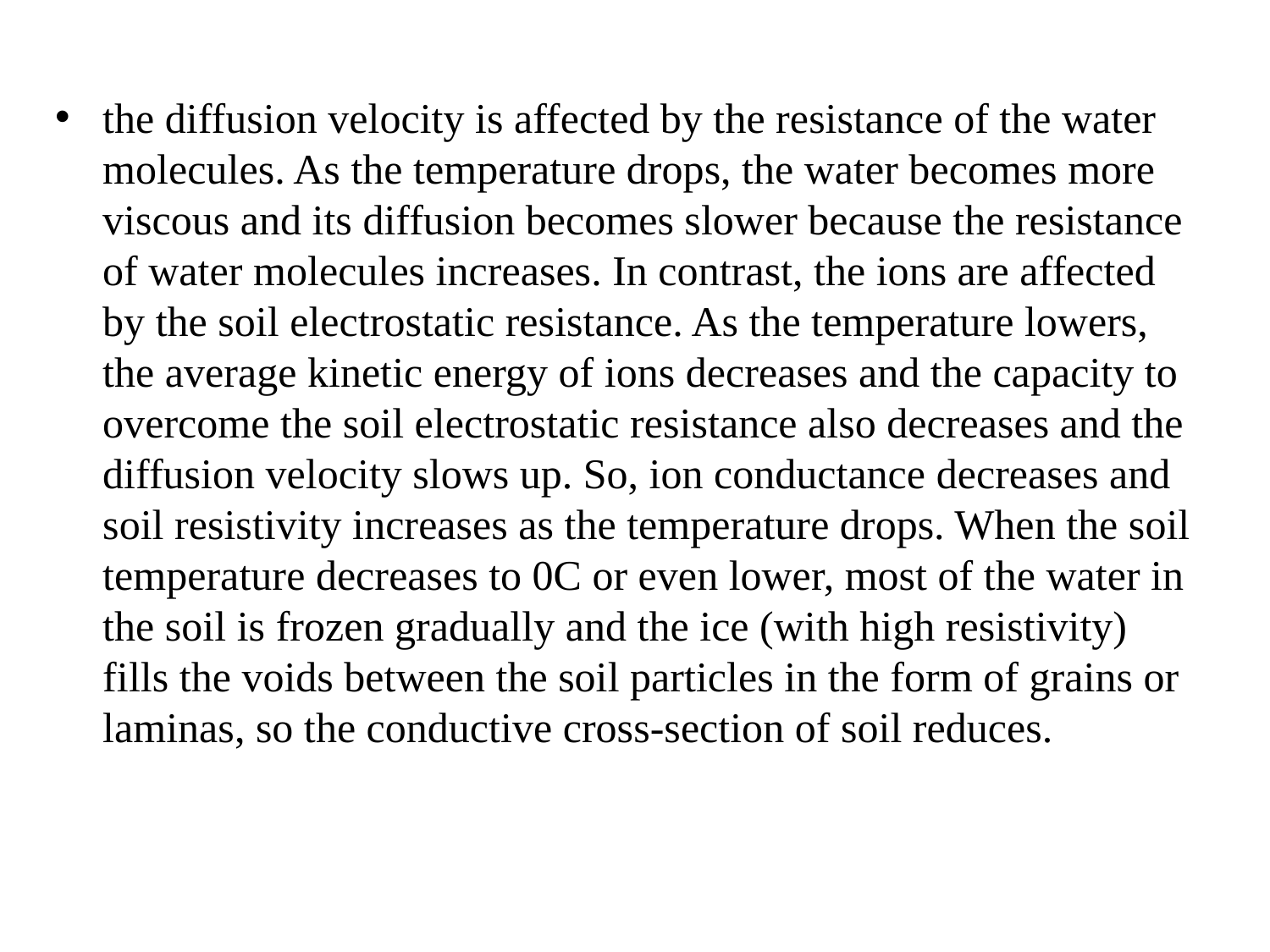

the diffusion velocity is affected by the resistance of the water molecules. As the temperature drops, the water becomes more viscous and its diffusion becomes slower because the resistance of water molecules increases. In contrast, the ions are affected by the soil electrostatic resistance. As the temperature lowers, the average kinetic energy of ions decreases and the capacity to overcome the soil electrostatic resistance also decreases and the diffusion velocity slows up. So, ion conductance decreases and soil resistivity increases as the temperature drops. When the soil temperature decreases to 0C or even lower, most of the water in the soil is frozen gradually and the ice (with high resistivity) fills the voids between the soil particles in the form of grains or laminas, so the conductive cross-section of soil reduces.